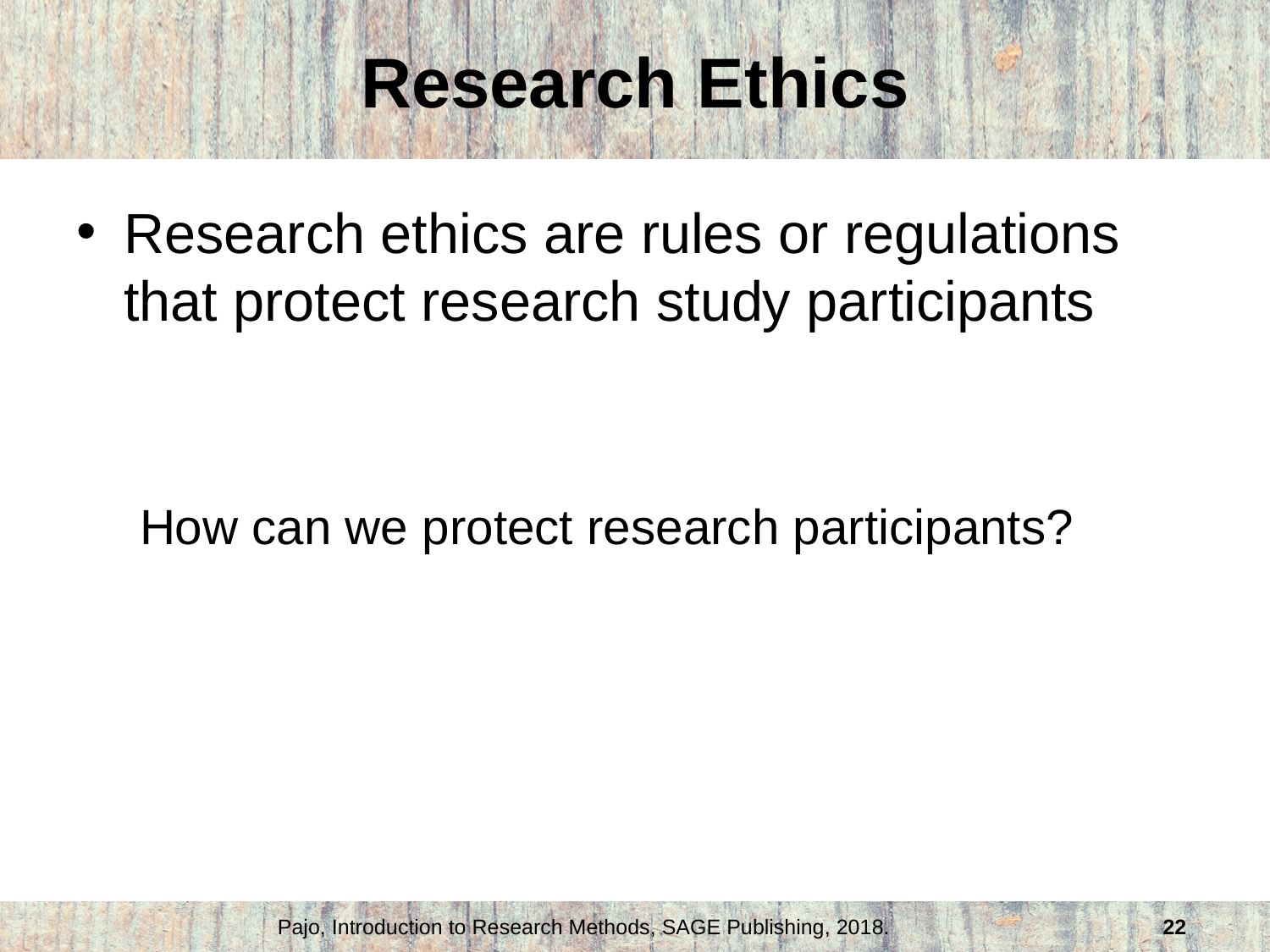

# Research Ethics
Research ethics are rules or regulations that protect research study participants

How can we protect research participants?
Pajo, Introduction to Research Methods, SAGE Publishing, 2018.
22